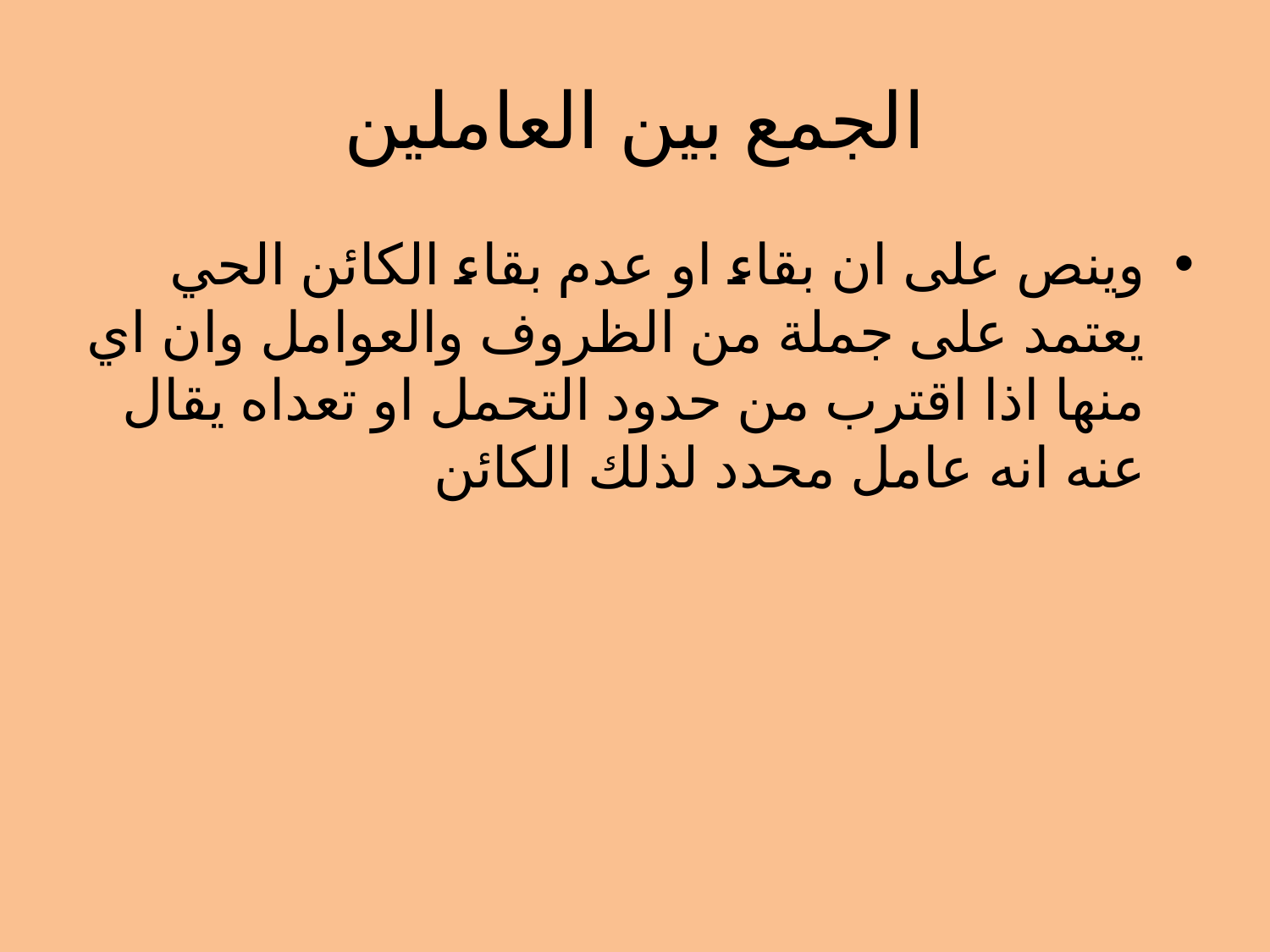

# الجمع بين العاملين
وينص على ان بقاء او عدم بقاء الكائن الحي يعتمد على جملة من الظروف والعوامل وان اي منها اذا اقترب من حدود التحمل او تعداه يقال عنه انه عامل محدد لذلك الكائن